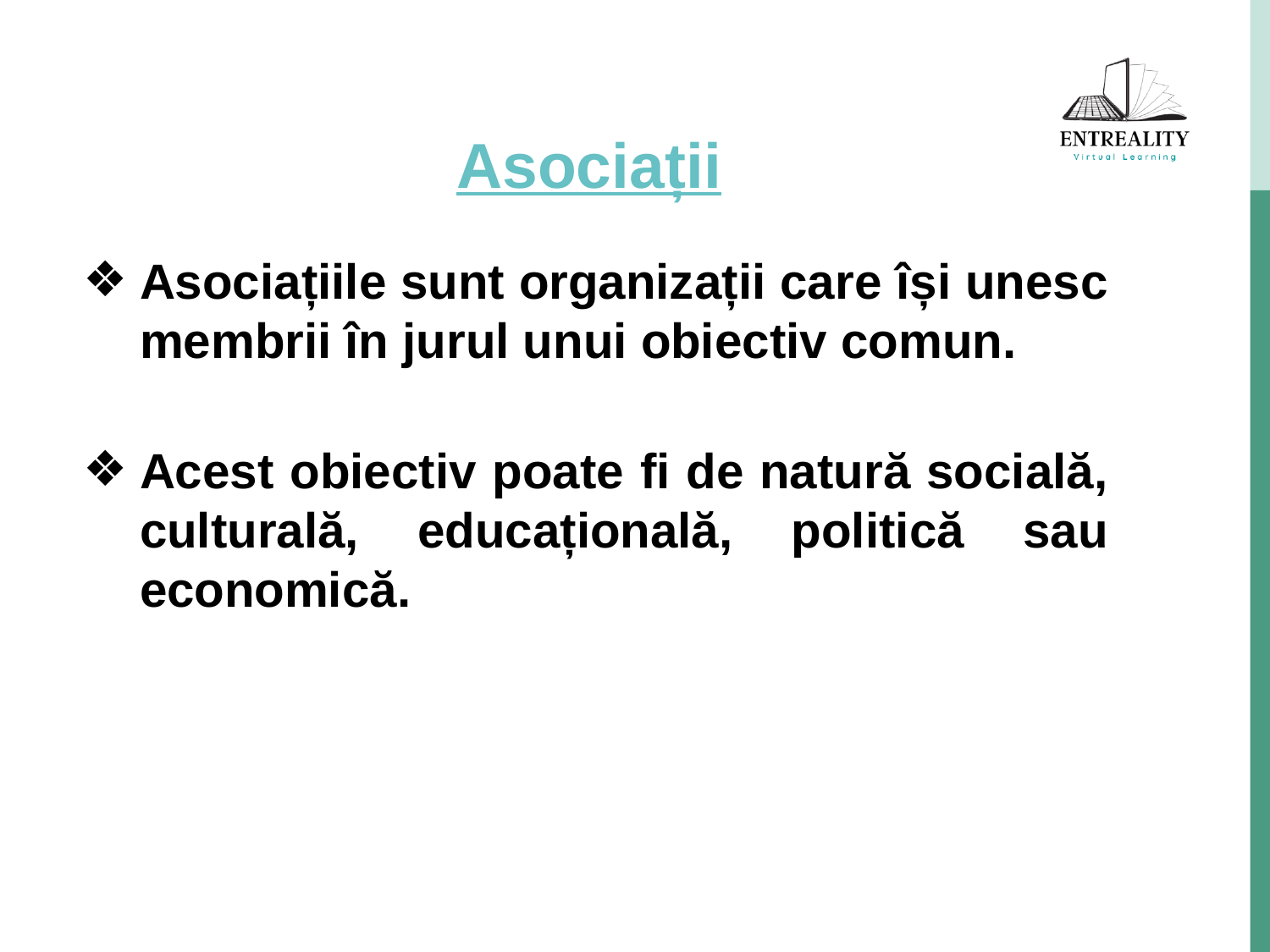

# Asociații
Asociațiile sunt organizații care își unesc membrii în jurul unui obiectiv comun.

Acest obiectiv poate fi de natură socială, culturală, educațională, politică sau economică.